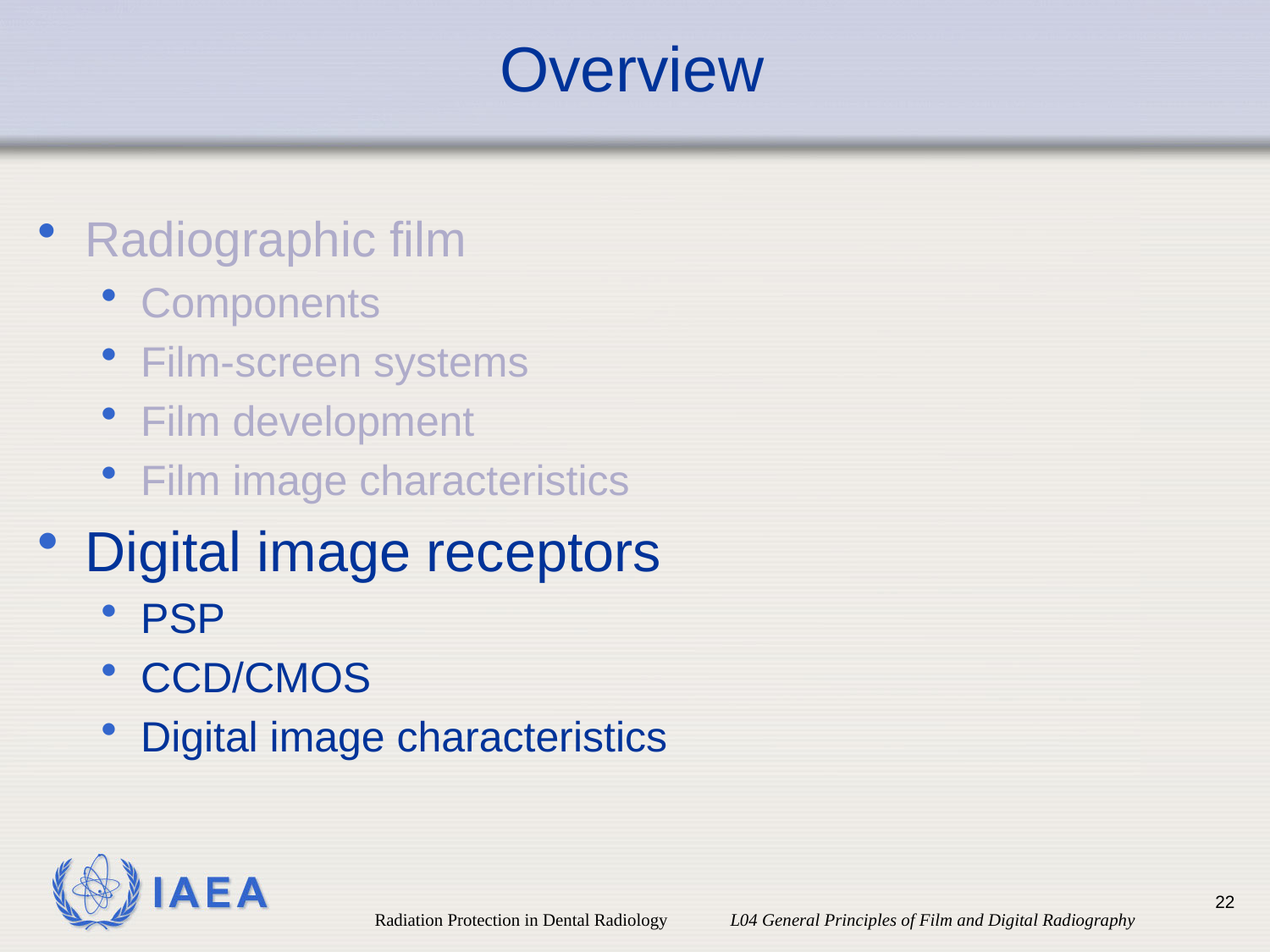

# Overview
Radiographic film
Components
Film-screen systems
Film development
Film image characteristics
Digital image receptors
PSP
CCD/CMOS
Digital image characteristics

22
Radiation Protection in Dental Radiology              L04 General Principles of Film and Digital Radiography